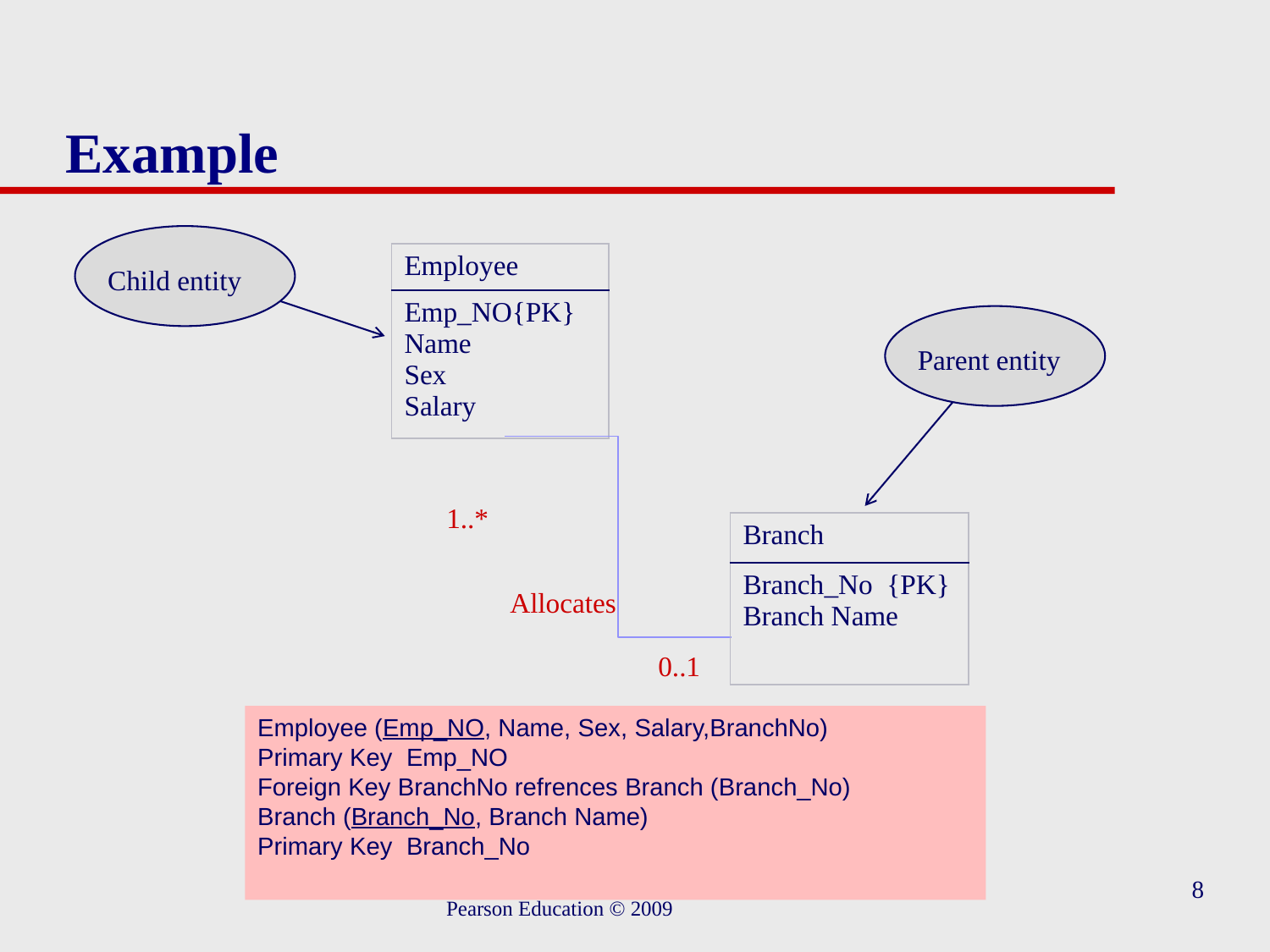

# Example

| Employee |
| --- |
| Emp\_NO{PK} Name Sex Salary |
Child entity

Parent entity
1..*
| Branch |
| --- |
| Branch\_No {PK} Branch Name |
Allocates
0..1
Employee (Emp_NO, Name, Sex, Salary,BranchNo)
Primary Key  Emp_NO
Foreign Key BranchNo refrences Branch (Branch_No)
Branch (Branch_No, Branch Name)
Primary Key  Branch_No

8
Pearson Education © 2009